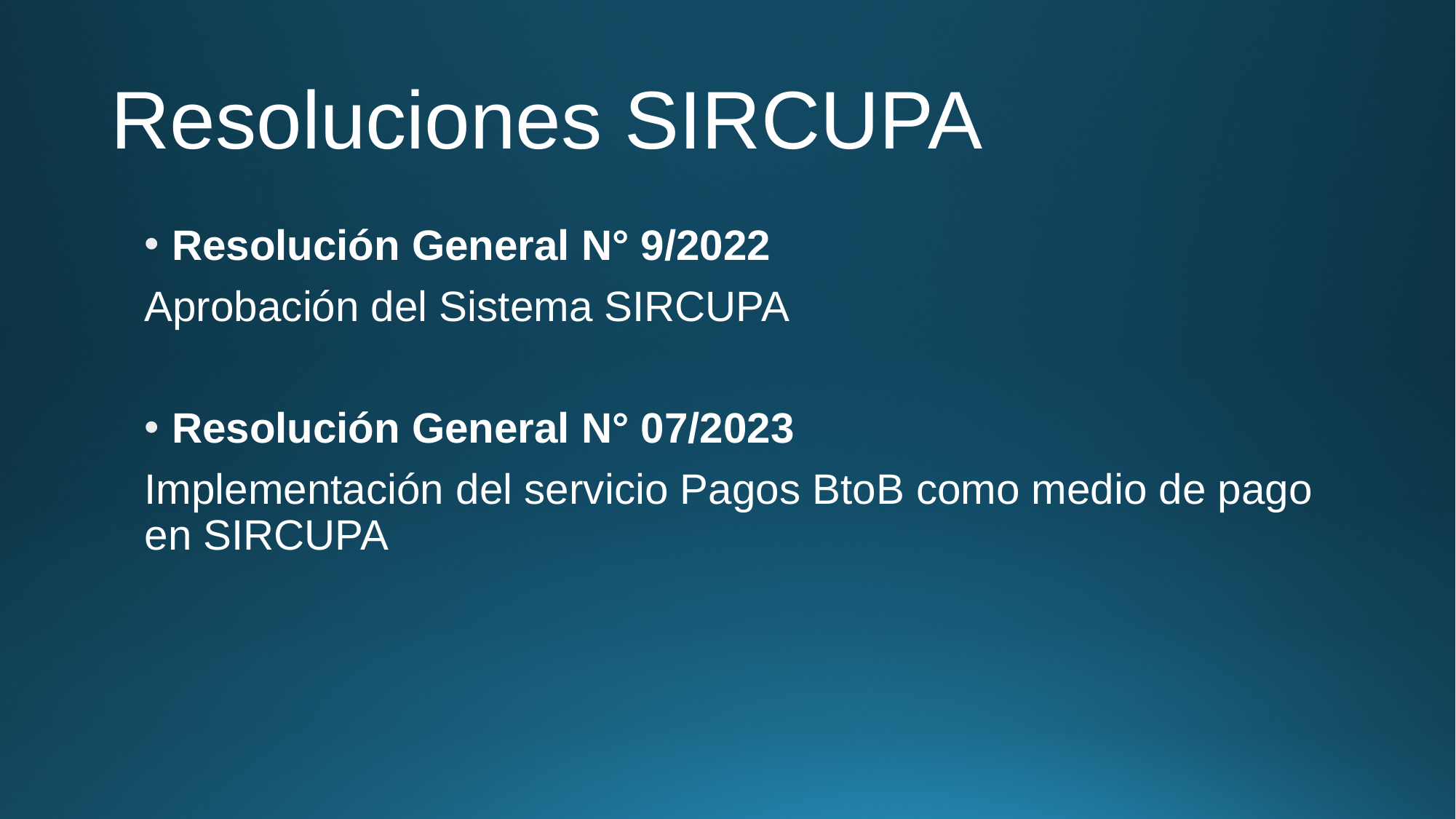

# Resoluciones SIRCUPA
Resolución General N° 9/2022
Aprobación del Sistema SIRCUPA

Resolución General N° 07/2023
Implementación del servicio Pagos BtoB como medio de pago en SIRCUPA